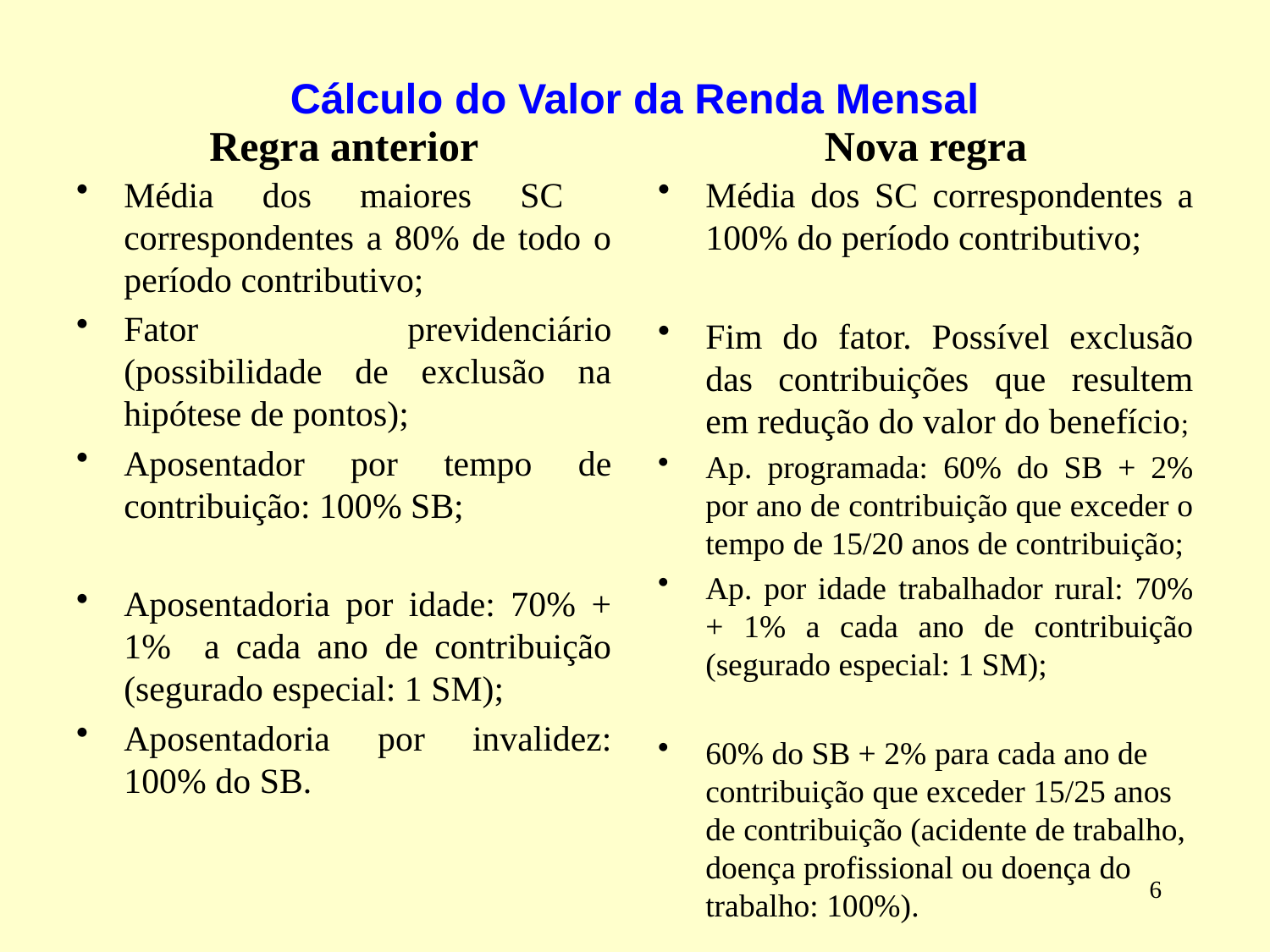

# Cálculo do Valor da Renda Mensal
Regra anterior
Nova regra
Média dos maiores SC  correspondentes a 80% de todo o período contributivo;
Fator previdenciário (possibilidade de exclusão na hipótese de pontos);
Aposentador por tempo de contribuição: 100% SB;

Aposentadoria por idade: 70% + 1%  a cada ano de contribuição (segurado especial: 1 SM);
Aposentadoria por invalidez: 100% do SB.

Média dos SC correspondentes a 100% do período contributivo;

Fim do fator. Possível exclusão das contribuições que resultem em redução do valor do benefício;
Ap. programada: 60% do SB + 2% por ano de contribuição que exceder o tempo de 15/20 anos de contribuição;
Ap. por idade trabalhador rural: 70% + 1% a cada ano de contribuição (segurado especial: 1 SM);

60% do SB + 2% para cada ano de contribuição que exceder 15/25 anos de contribuição (acidente de trabalho, doença profissional ou doença do trabalho: 100%).

6